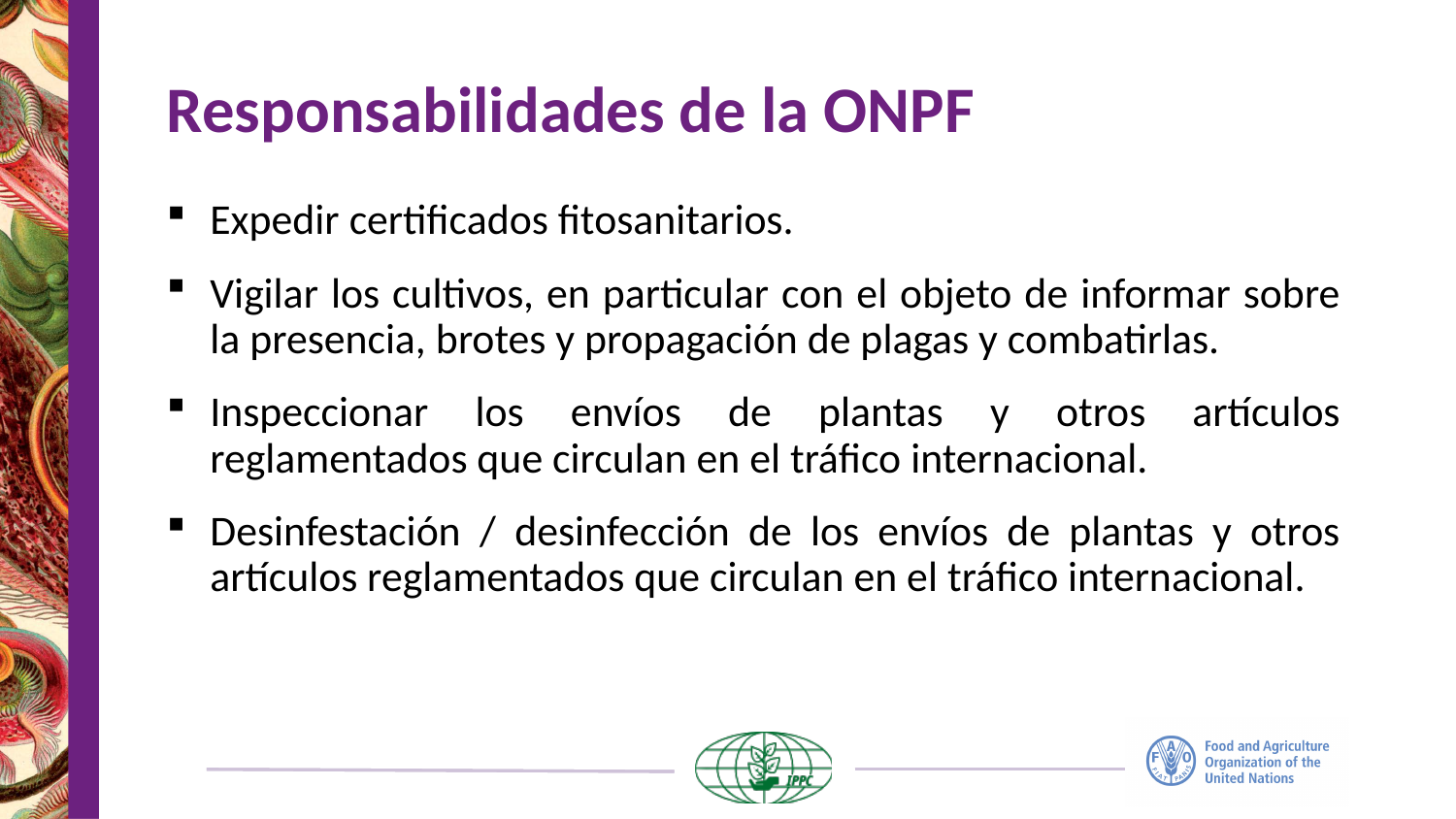

# Responsabilidades de la ONPF
Expedir certificados fitosanitarios.
Vigilar los cultivos, en particular con el objeto de informar sobre la presencia, brotes y propagación de plagas y combatirlas.
Inspeccionar los envíos de plantas y otros artículos reglamentados que circulan en el tráfico internacional.
Desinfestación / desinfección de los envíos de plantas y otros artículos reglamentados que circulan en el tráfico internacional.